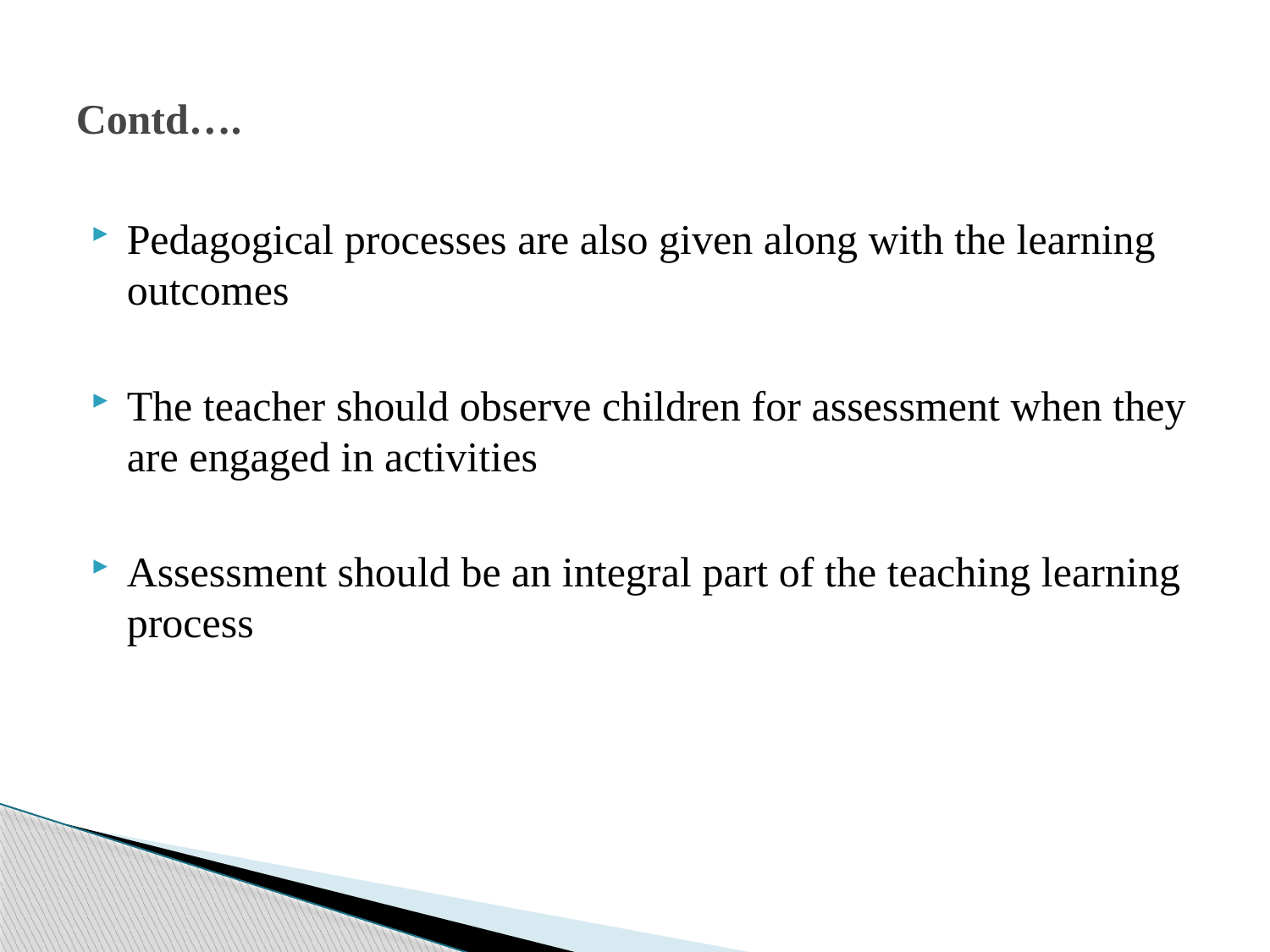

# Contd….
Pedagogical processes are also given along with the learning outcomes

The teacher should observe children for assessment when they are engaged in activities

Assessment should be an integral part of the teaching learning process